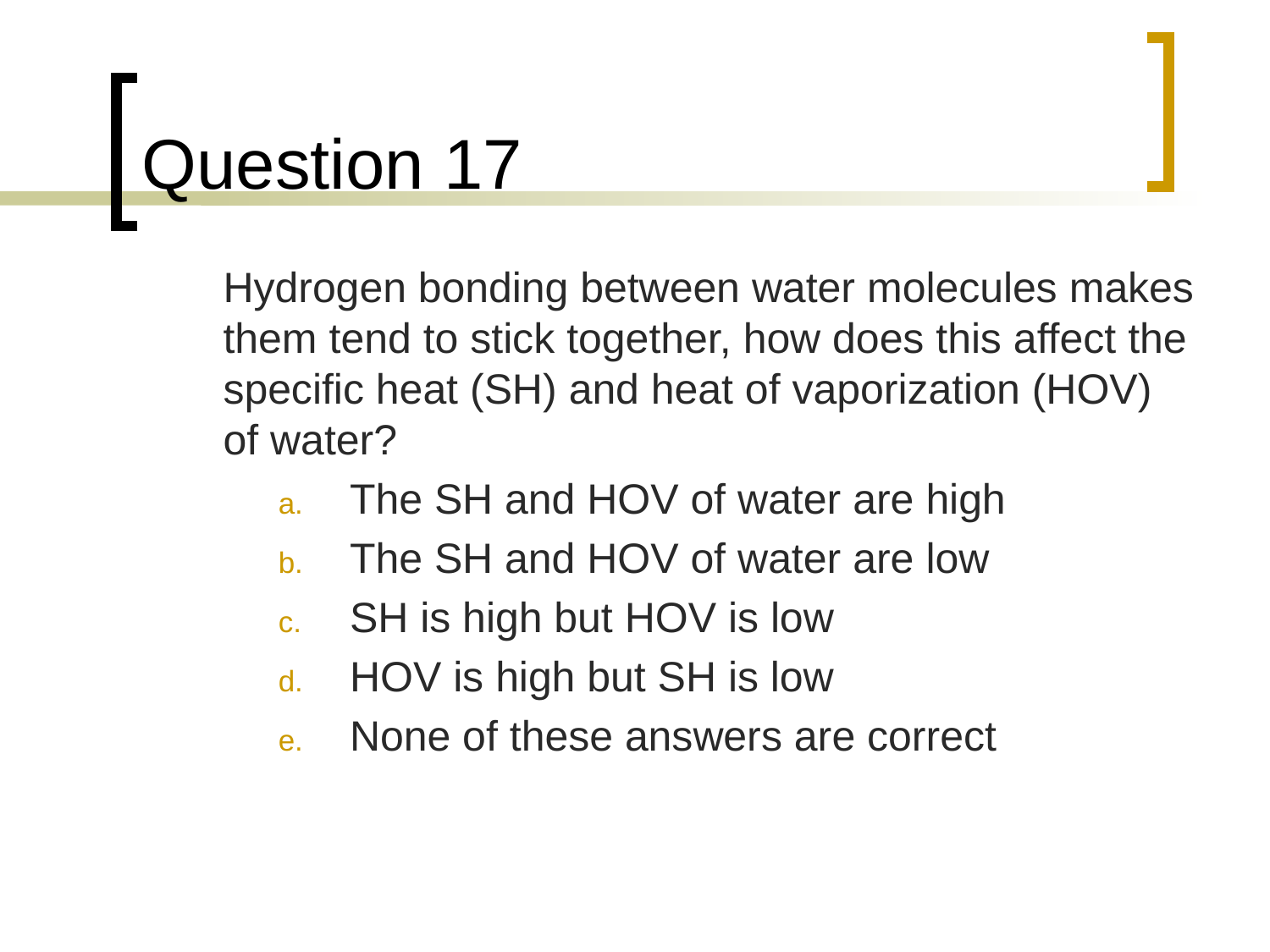

# Question 17
	Hydrogen bonding between water molecules makes them tend to stick together, how does this affect the specific heat (SH) and heat of vaporization (HOV) of water?
The SH and HOV of water are high
The SH and HOV of water are low
SH is high but HOV is low
HOV is high but SH is low
None of these answers are correct